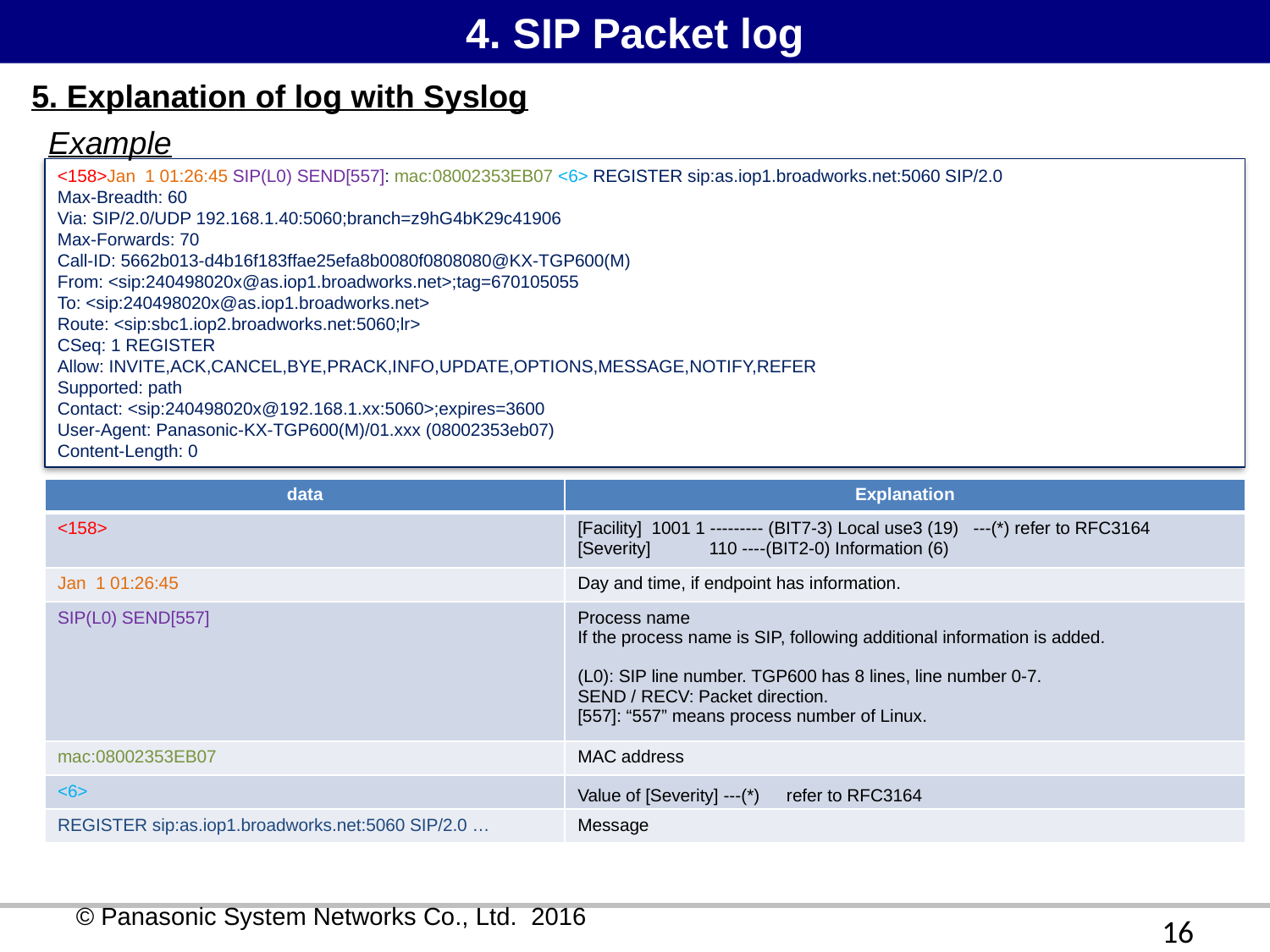

4. SIP Packet log
5. Explanation of log with Syslog
Example
<158>Jan  1 01:26:45 SIP(L0) SEND[557]: mac:08002353EB07 <6> REGISTER sip:as.iop1.broadworks.net:5060 SIP/2.0
Max-Breadth: 60
Via: SIP/2.0/UDP 192.168.1.40:5060;branch=z9hG4bK29c41906
Max-Forwards: 70
Call-ID: 5662b013-d4b16f183ffae25efa8b0080f0808080@KX-TGP600(M)
From: <sip:240498020x@as.iop1.broadworks.net>;tag=670105055
To: <sip:240498020x@as.iop1.broadworks.net>
Route: <sip:sbc1.iop2.broadworks.net:5060;lr>
CSeq: 1 REGISTER
Allow: INVITE,ACK,CANCEL,BYE,PRACK,INFO,UPDATE,OPTIONS,MESSAGE,NOTIFY,REFER
Supported: path
Contact: <sip:240498020x@192.168.1.xx:5060>;expires=3600
User-Agent: Panasonic-KX-TGP600(M)/01.xxx (08002353eb07)
Content-Length: 0
| data | Explanation |
| --- | --- |
| <158> | [Facility] 1001 1 --------- (BIT7-3) Local use3 (19) ---(\*) refer to RFC3164 [Severity] 110 ----(BIT2-0) Information (6) |
| Jan 1 01:26:45 | Day and time, if endpoint has information. |
| SIP(L0) SEND[557] | Process name If the process name is SIP, following additional information is added. (L0): SIP line number. TGP600 has 8 lines, line number 0-7. SEND / RECV: Packet direction. [557]: “557” means process number of Linux. |
| mac:08002353EB07 | MAC address |
| <6> | Value of [Severity] ---(\*)　refer to RFC3164 |
| REGISTER sip:as.iop1.broadworks.net:5060 SIP/2.0 … | Message |
16